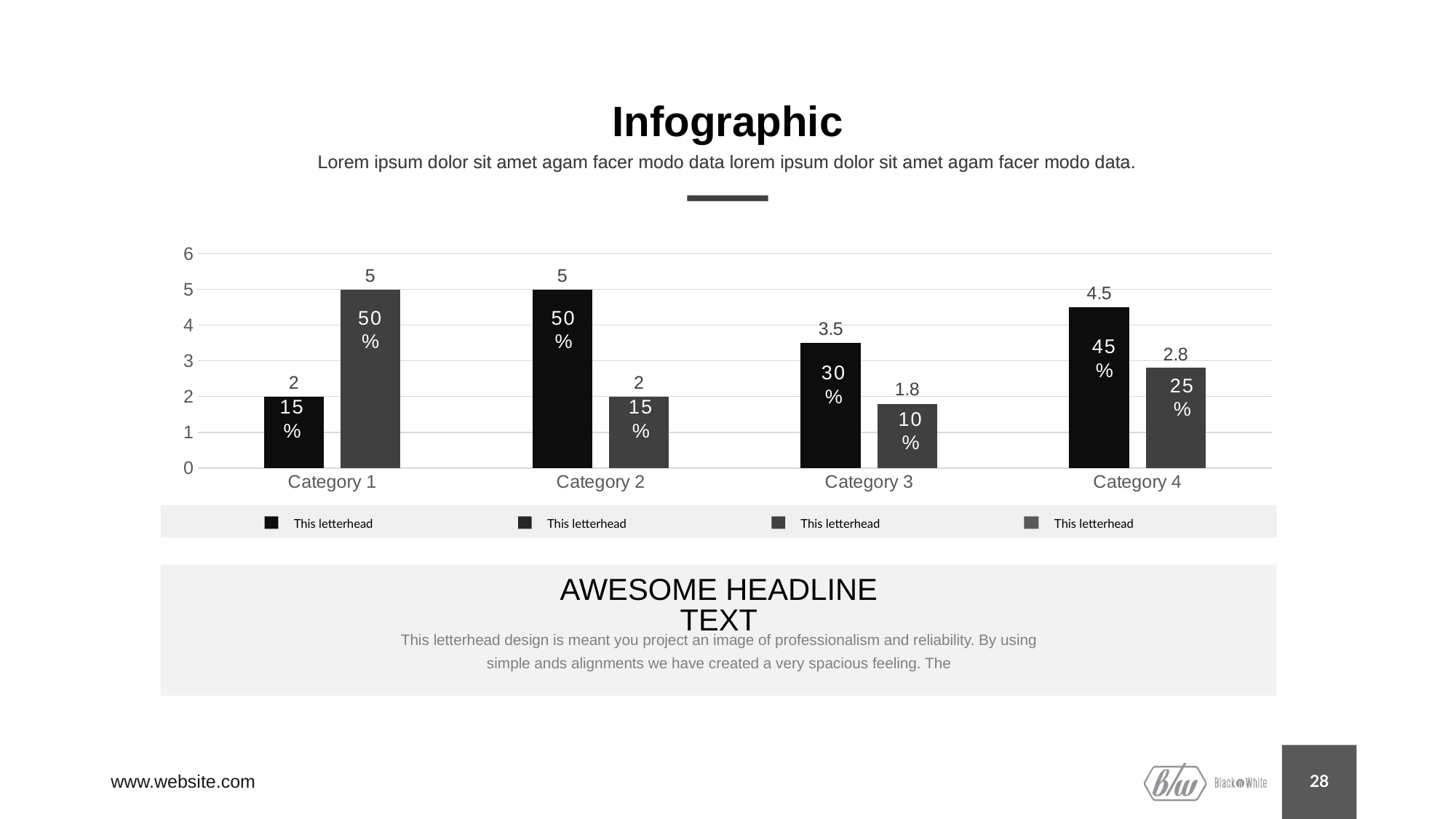

# Infographic

Lorem ipsum dolor sit amet agam facer modo data lorem ipsum dolor sit amet agam facer modo data.

### Chart

| Category | Series 1 | Series 2 |
|---|---|---|
| Category 1 | 2.0 | 5.0 |
| Category 2 | 5.0 | 2.0 |
| Category 3 | 3.5 | 1.8 |
| Category 4 | 4.5 | 2.8 |
50%
50%
45%
30%
25%
15%
15%
10%

This letterhead
This letterhead
This letterhead
This letterhead

AWESOME HEADLINE TEXT
This letterhead design is meant you project an image of professionalism and reliability. By using simple ands alignments we have created a very spacious feeling. The
www.website.com